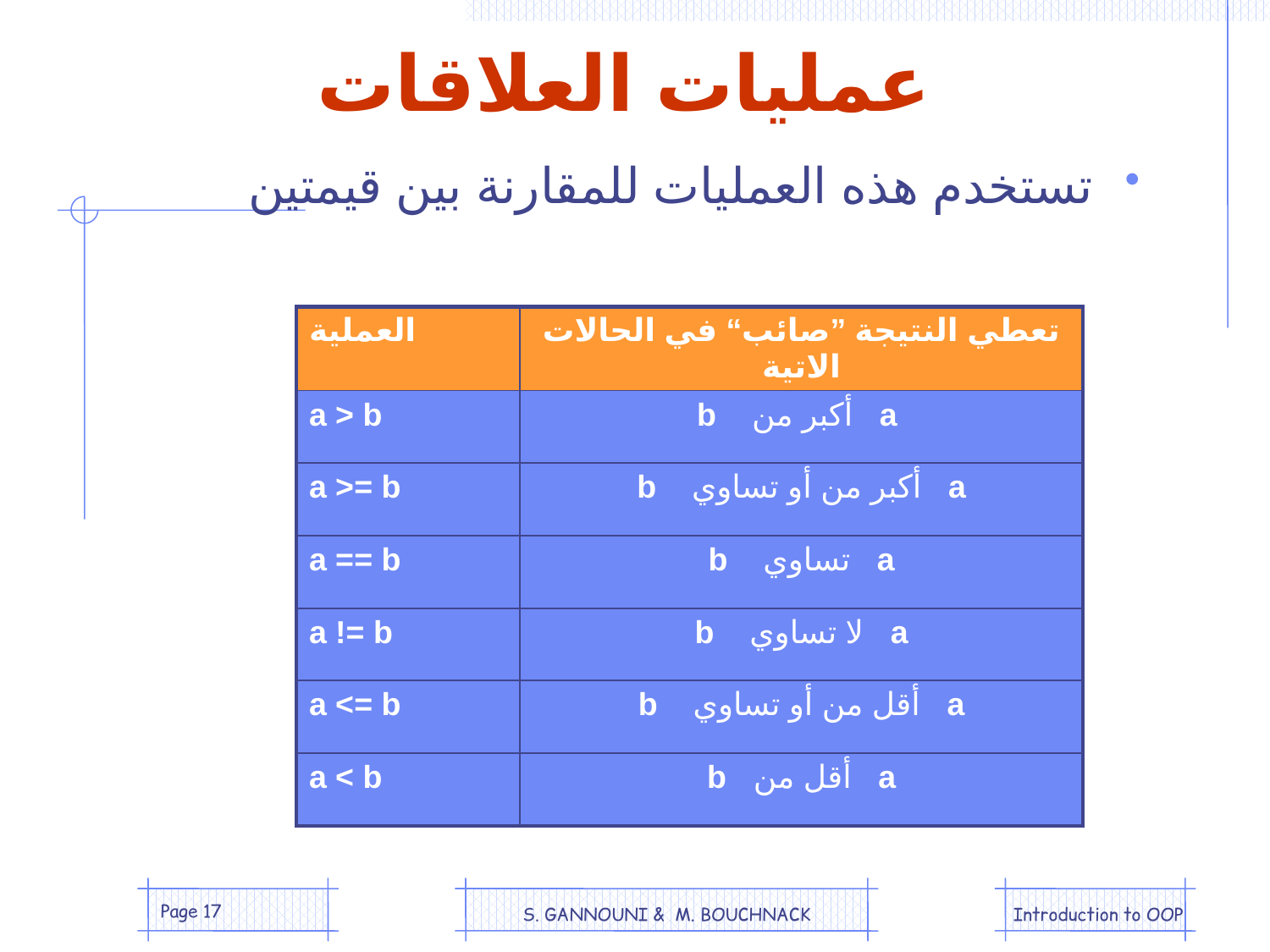

# عمليات العلاقات
تستخدم هذه العمليات للمقارنة بين قيمتين
| العملية | تعطي النتيجة ”صائب“ في الحالات الاتية |
| --- | --- |
| a > b | a أكبر من b |
| a >= b | a أكبر من أو تساوي b |
| a == b | a تساوي b |
| a != b | a لا تساوي b |
| a <= b | a أقل من أو تساوي b |
| a < b | a أقل من b |
Page 17
S. GANNOUNI &  M. BOUCHNACK
Introduction to OOP